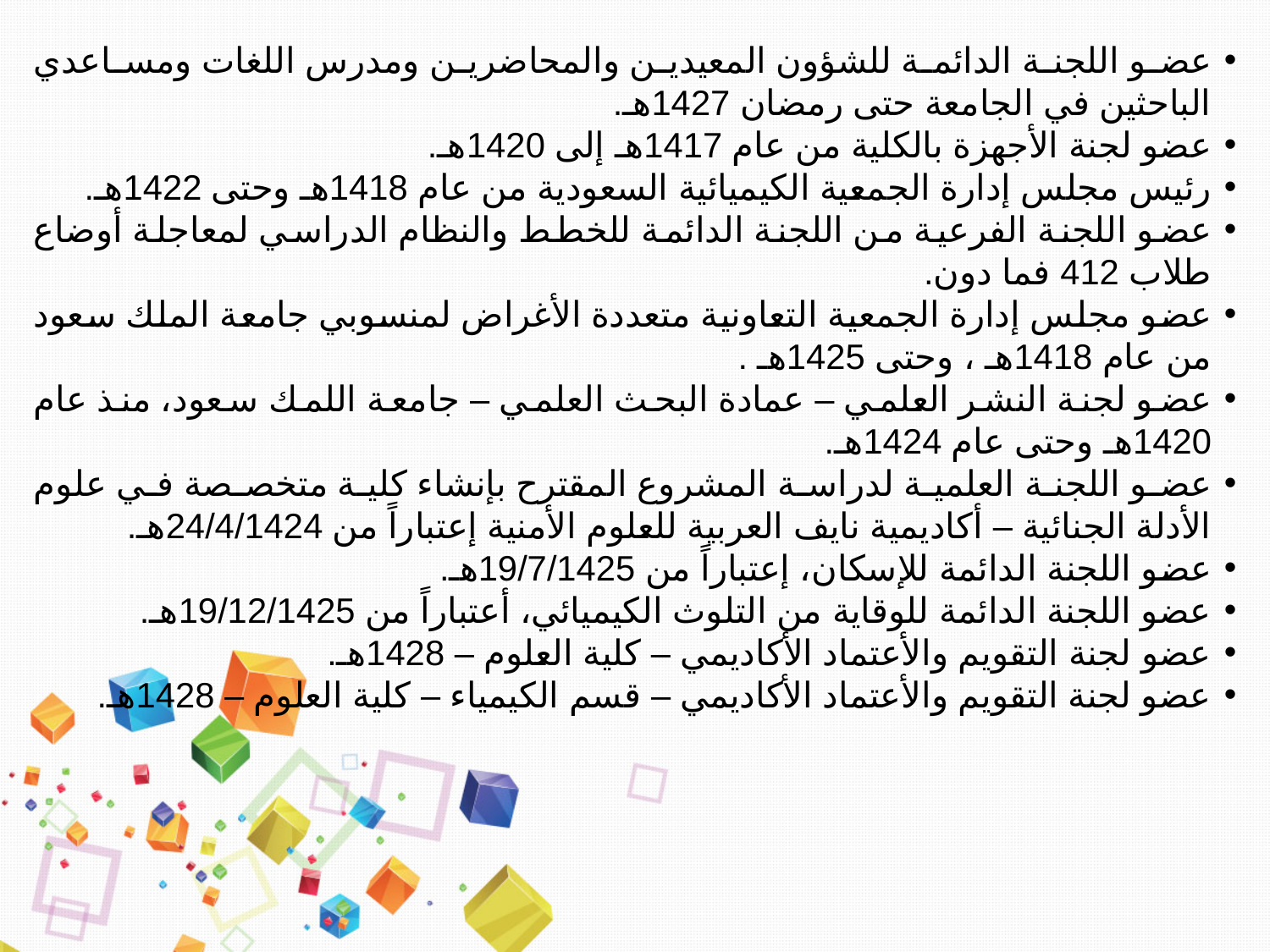

عضو اللجنة الدائمة للشؤون المعيدين والمحاضرين ومدرس اللغات ومساعدي الباحثين في الجامعة حتى رمضان 1427هـ.
عضو لجنة الأجهزة بالكلية من عام 1417هـ إلى 1420هـ.
رئيس مجلس إدارة الجمعية الكيميائية السعودية من عام 1418هـ وحتى 1422هـ.
عضو اللجنة الفرعية من اللجنة الدائمة للخطط والنظام الدراسي لمعاجلة أوضاع طلاب 412 فما دون.
عضو مجلس إدارة الجمعية التعاونية متعددة الأغراض لمنسوبي جامعة الملك سعود من عام 1418هـ ، وحتى 1425هـ .
عضو لجنة النشر العلمي – عمادة البحث العلمي – جامعة اللمك سعود، منذ عام 1420هـ وحتى عام 1424هـ.
عضو اللجنة العلمية لدراسة المشروع المقترح بإنشاء كلية متخصصة في علوم الأدلة الجنائية – أكاديمية نايف العربية للعلوم الأمنية إعتباراً من 24/4/1424هـ.
عضو اللجنة الدائمة للإسكان، إعتباراً من 19/7/1425هـ.
عضو اللجنة الدائمة للوقاية من التلوث الكيميائي، أعتباراً من 19/12/1425هـ.
عضو لجنة التقويم والأعتماد الأكاديمي – كلية العلوم – 1428هـ.
عضو لجنة التقويم والأعتماد الأكاديمي – قسم الكيمياء – كلية العلوم – 1428هـ.